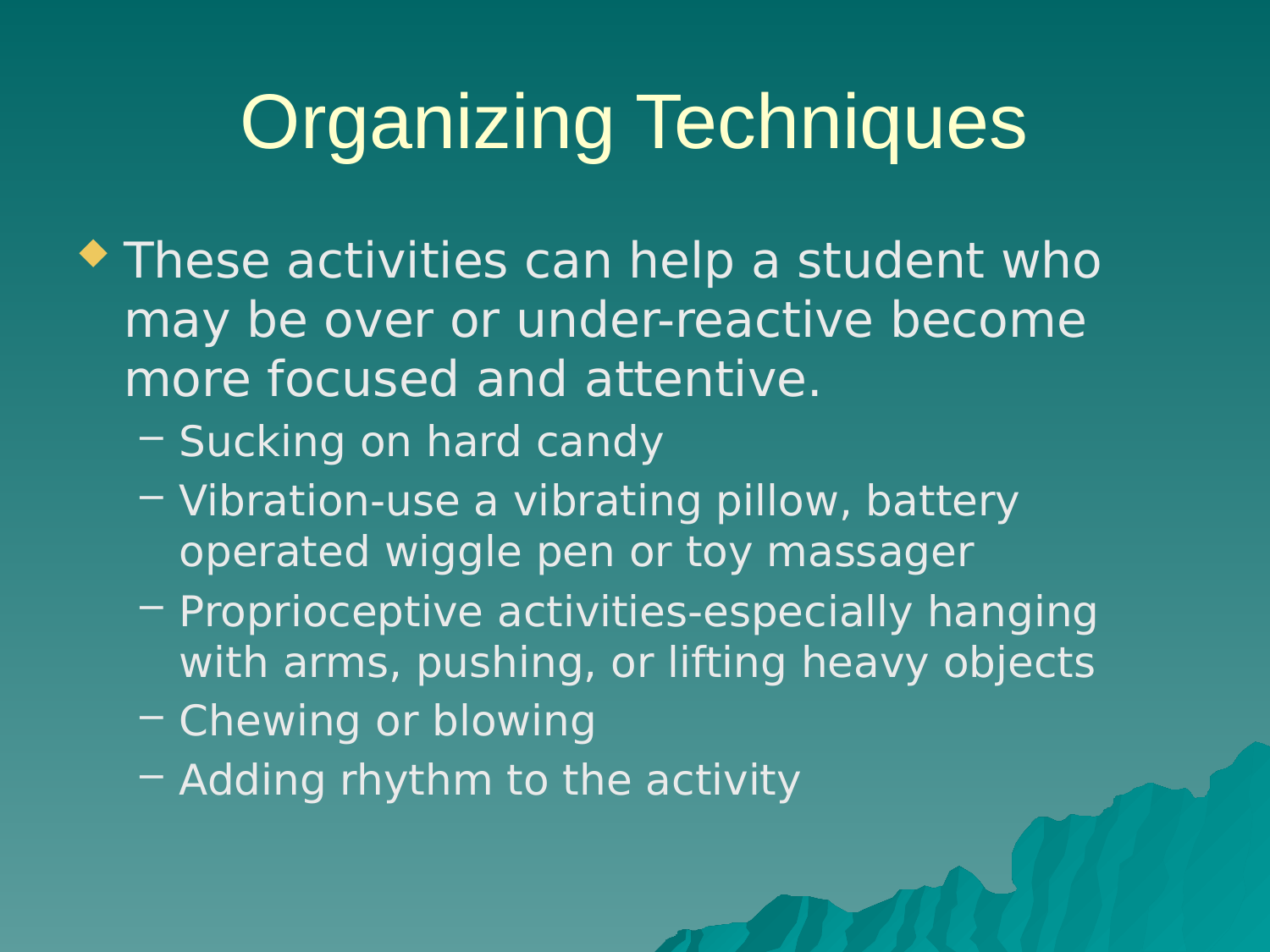

# Organizing Techniques
These activities can help a student who may be over or under-reactive become more focused and attentive.
Sucking on hard candy
Vibration-use a vibrating pillow, battery operated wiggle pen or toy massager
Proprioceptive activities-especially hanging with arms, pushing, or lifting heavy objects
Chewing or blowing
Adding rhythm to the activity